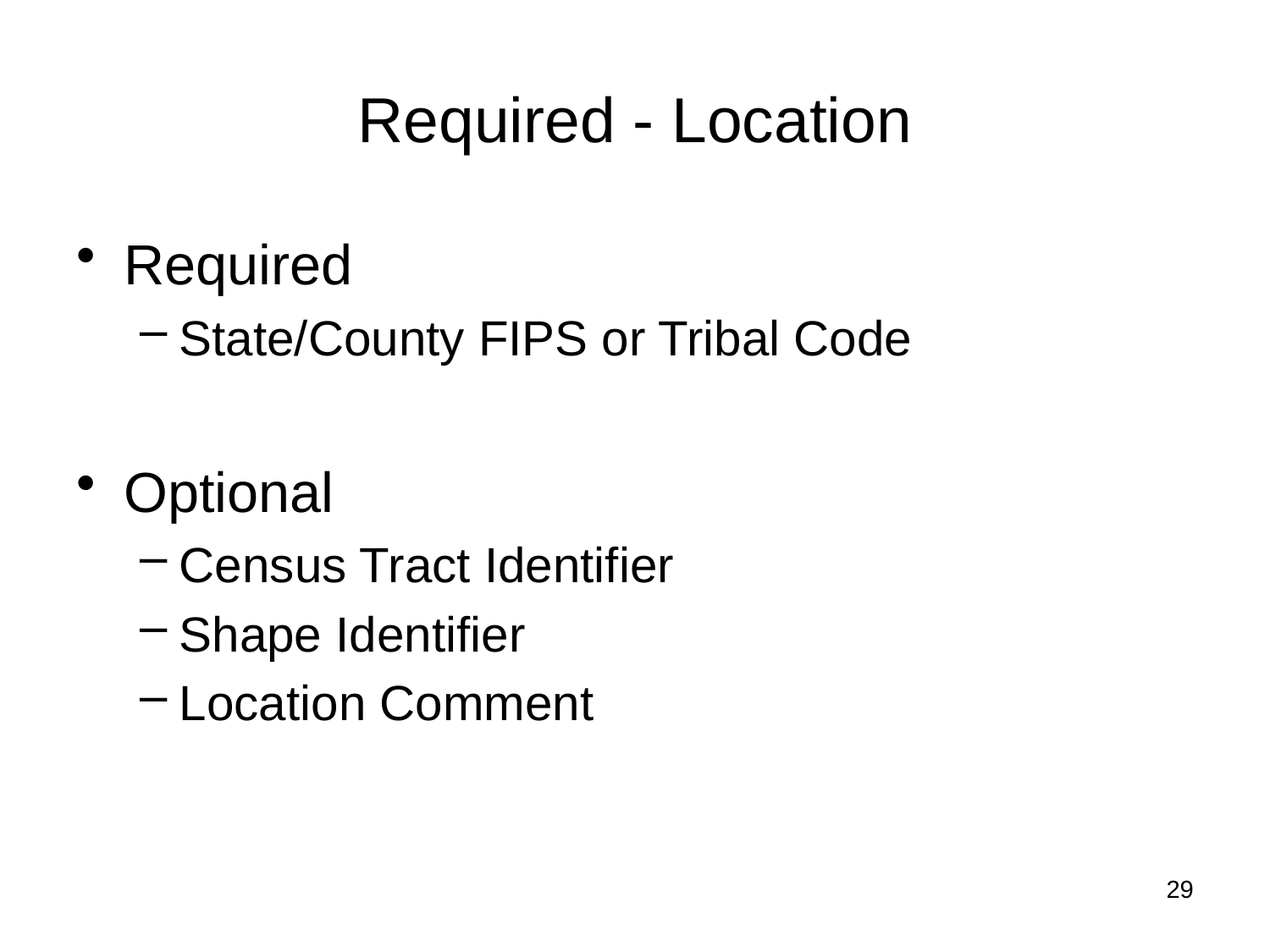

# Required - Location
Required
State/County FIPS or Tribal Code

Optional
Census Tract Identifier
Shape Identifier
Location Comment
29